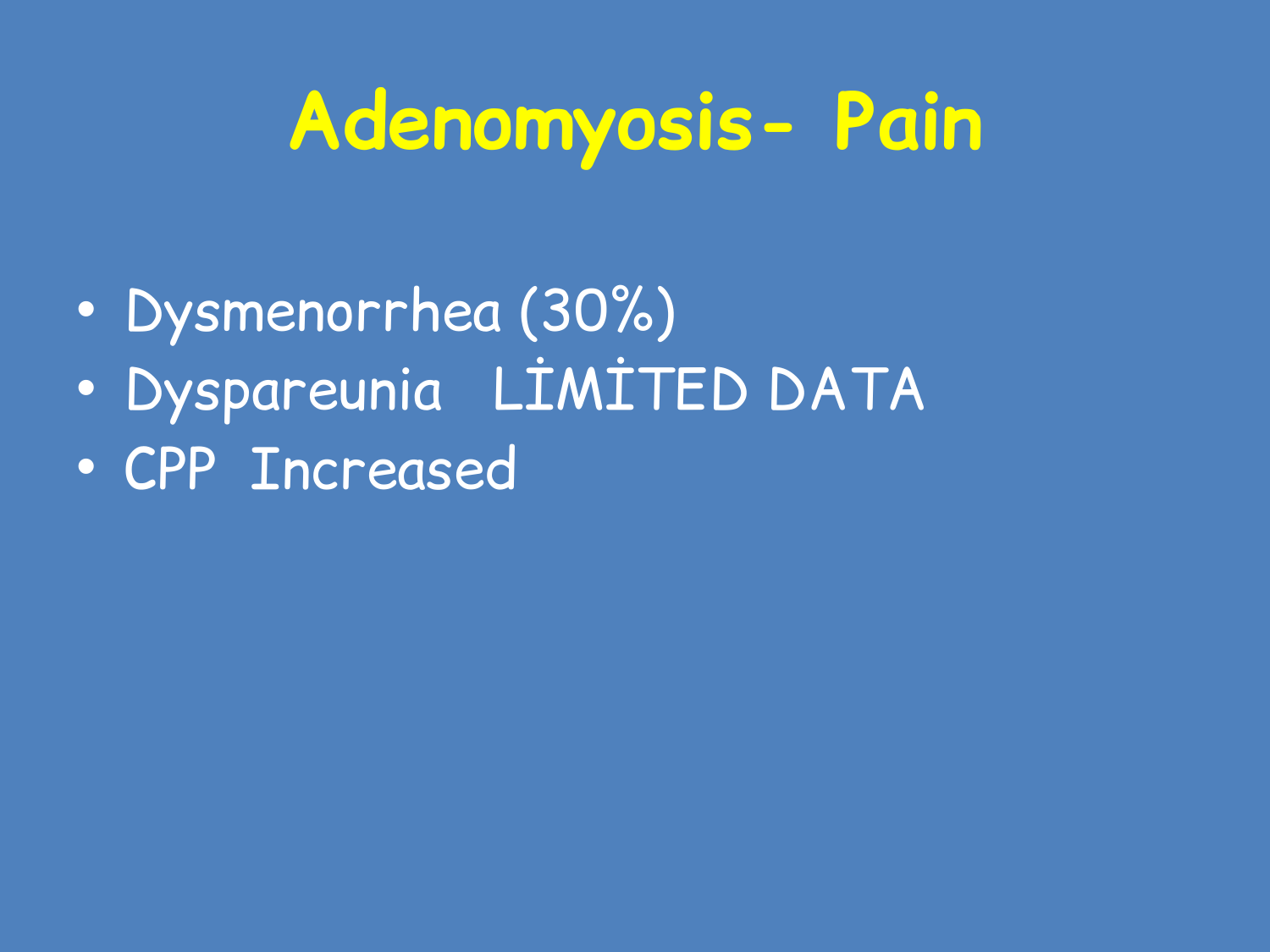

# Adenomyosis- Pain
Dysmenorrhea (30%)
Dyspareunia   LİMİTED DATA
CPP  Increased